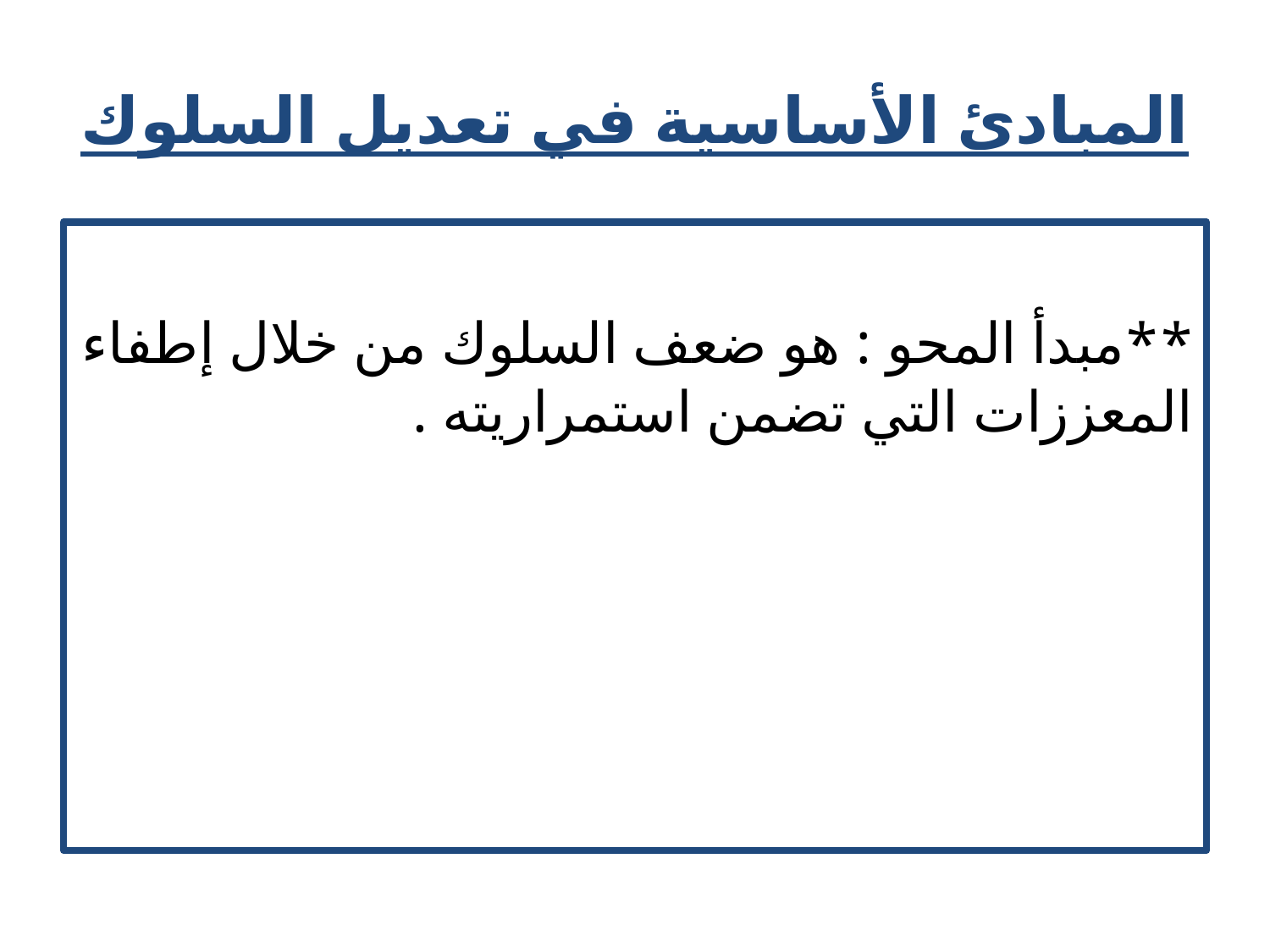

# المبادئ الأساسية في تعديل السلوك

**مبدأ المحو : هو ضعف السلوك من خلال إطفاء المعززات التي تضمن استمراريته .